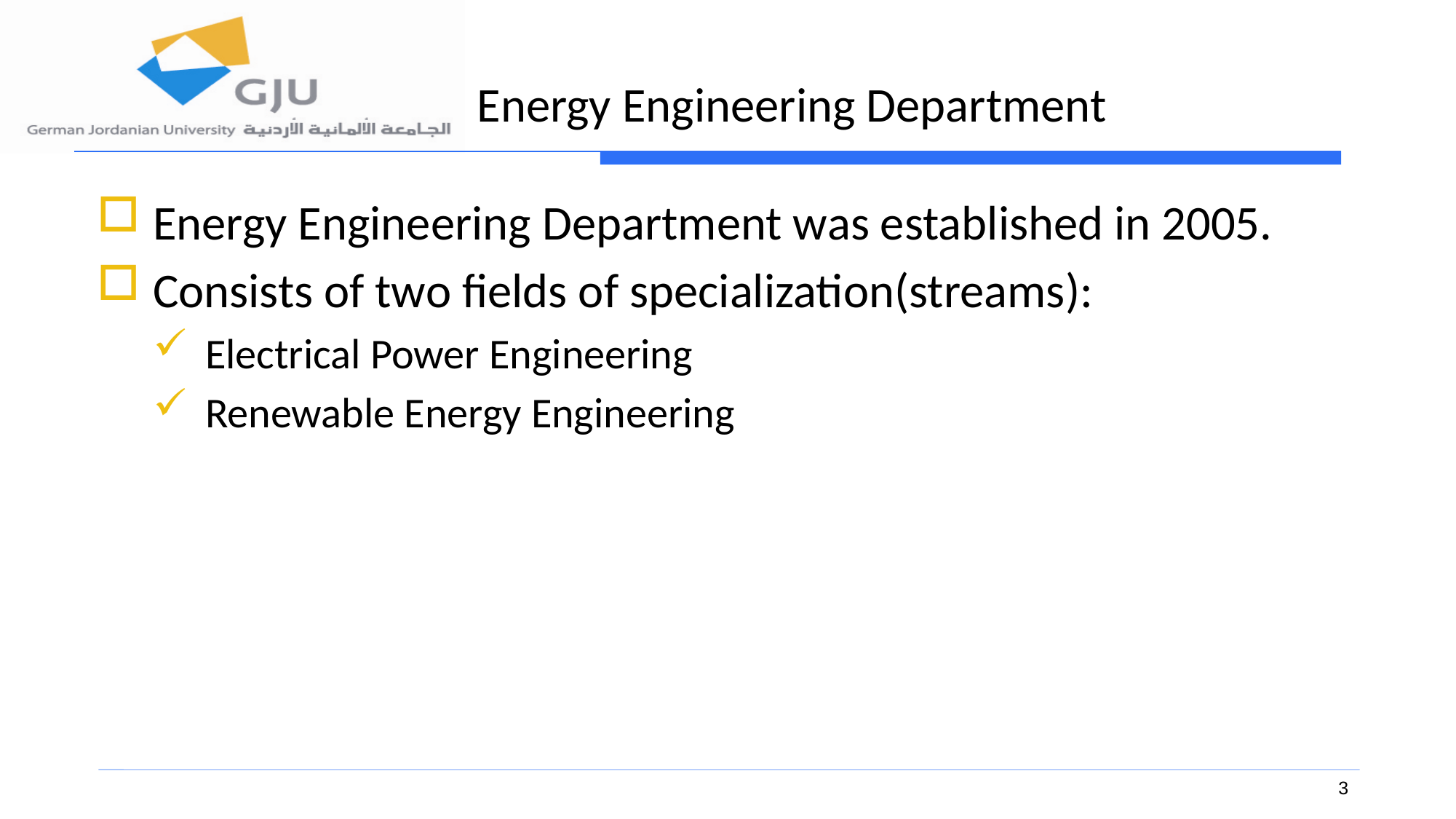

# Energy Engineering Department
Energy Engineering Department was established in 2005.
Consists of two fields of specialization(streams):
Electrical Power Engineering
Renewable Energy Engineering

3